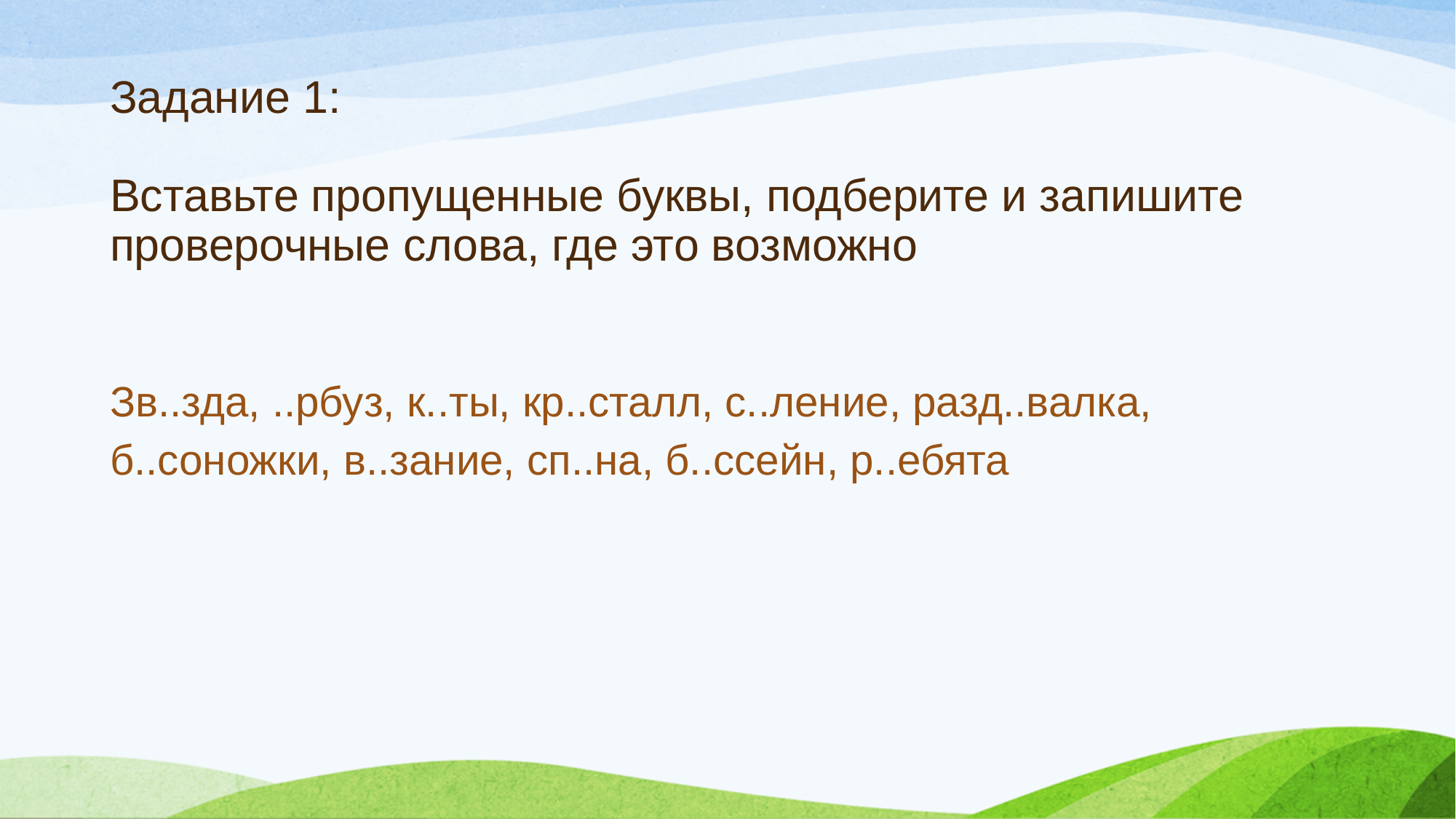

# Задание 1: Вставьте пропущенные буквы, подберите и запишите проверочные слова, где это возможно
Зв..зда, ..рбуз, к..ты, кр..сталл, с..ление, разд..валка,  б..соножки, в..зание, сп..на, б..ссейн, р..ебята